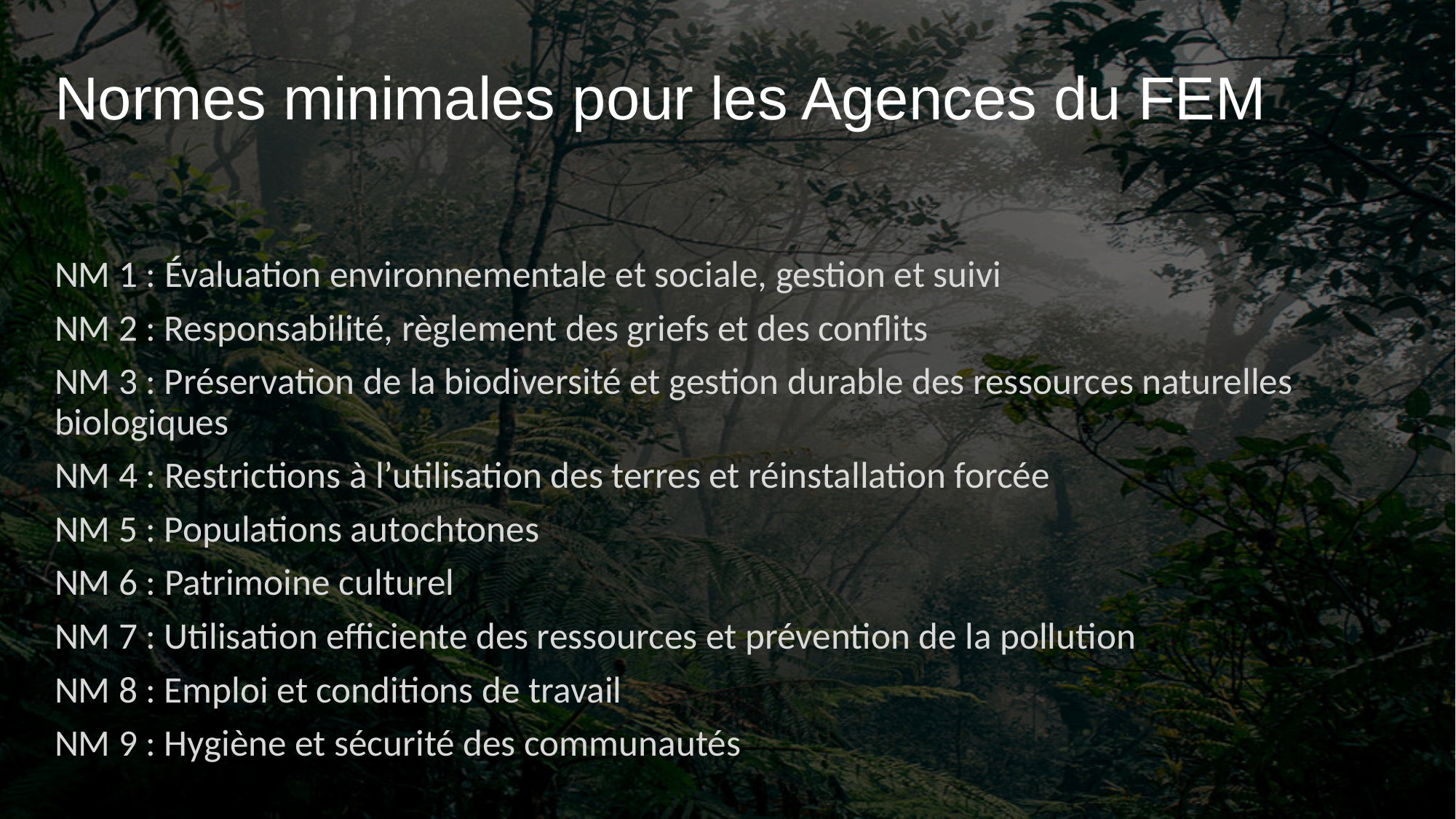

# Normes minimales pour les Agences du FEM
NM 1 : Évaluation environnementale et sociale, gestion et suivi
NM 2 : Responsabilité, règlement des griefs et des conflits
NM 3 : Préservation de la biodiversité et gestion durable des ressources naturelles biologiques
NM 4 : Restrictions à l’utilisation des terres et réinstallation forcée
NM 5 : Populations autochtones
NM 6 : Patrimoine culturel
NM 7 : Utilisation efficiente des ressources et prévention de la pollution
NM 8 : Emploi et conditions de travail
NM 9 : Hygiène et sécurité des communautés